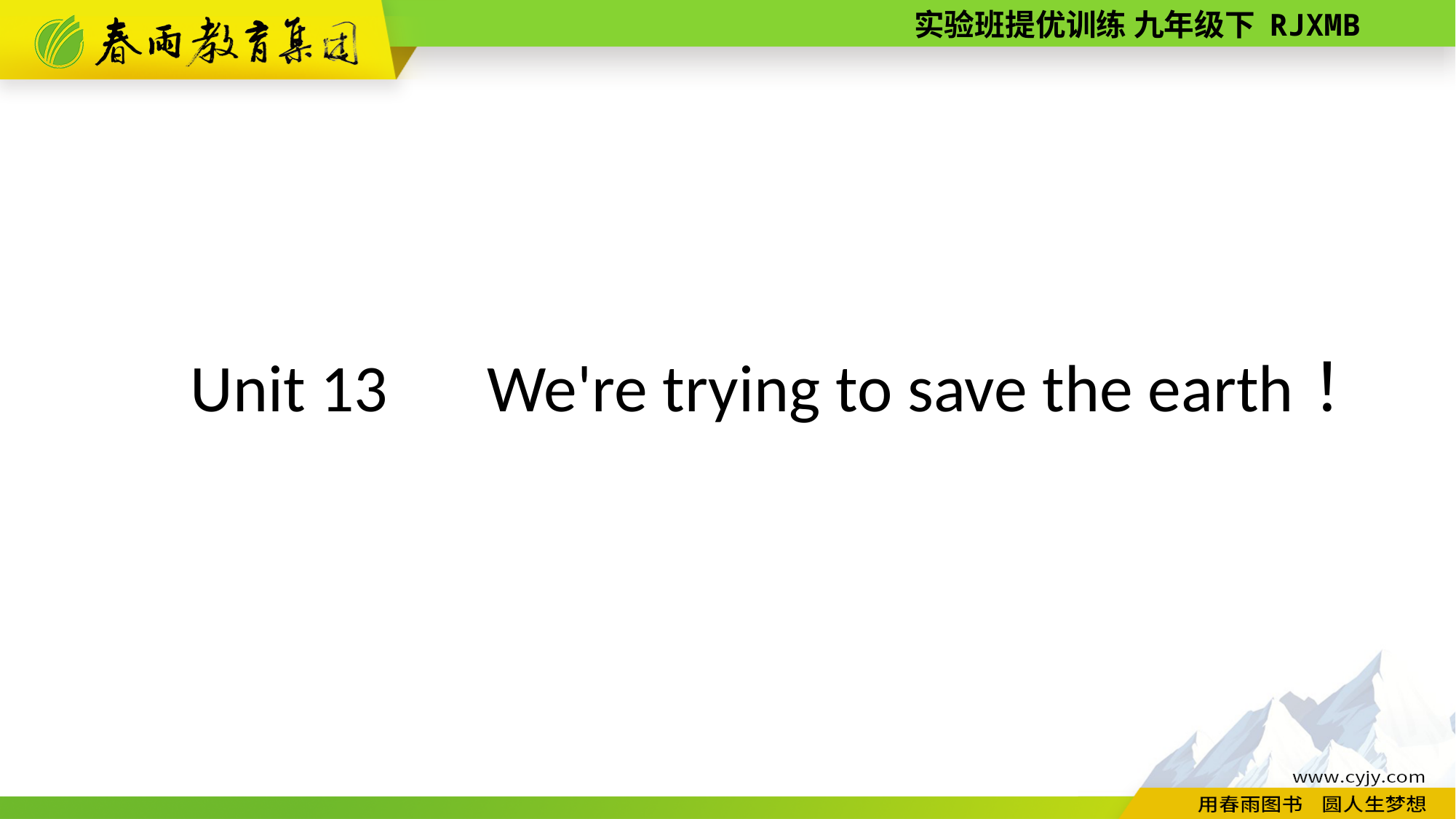

Unit 13　We're trying to save the earth！